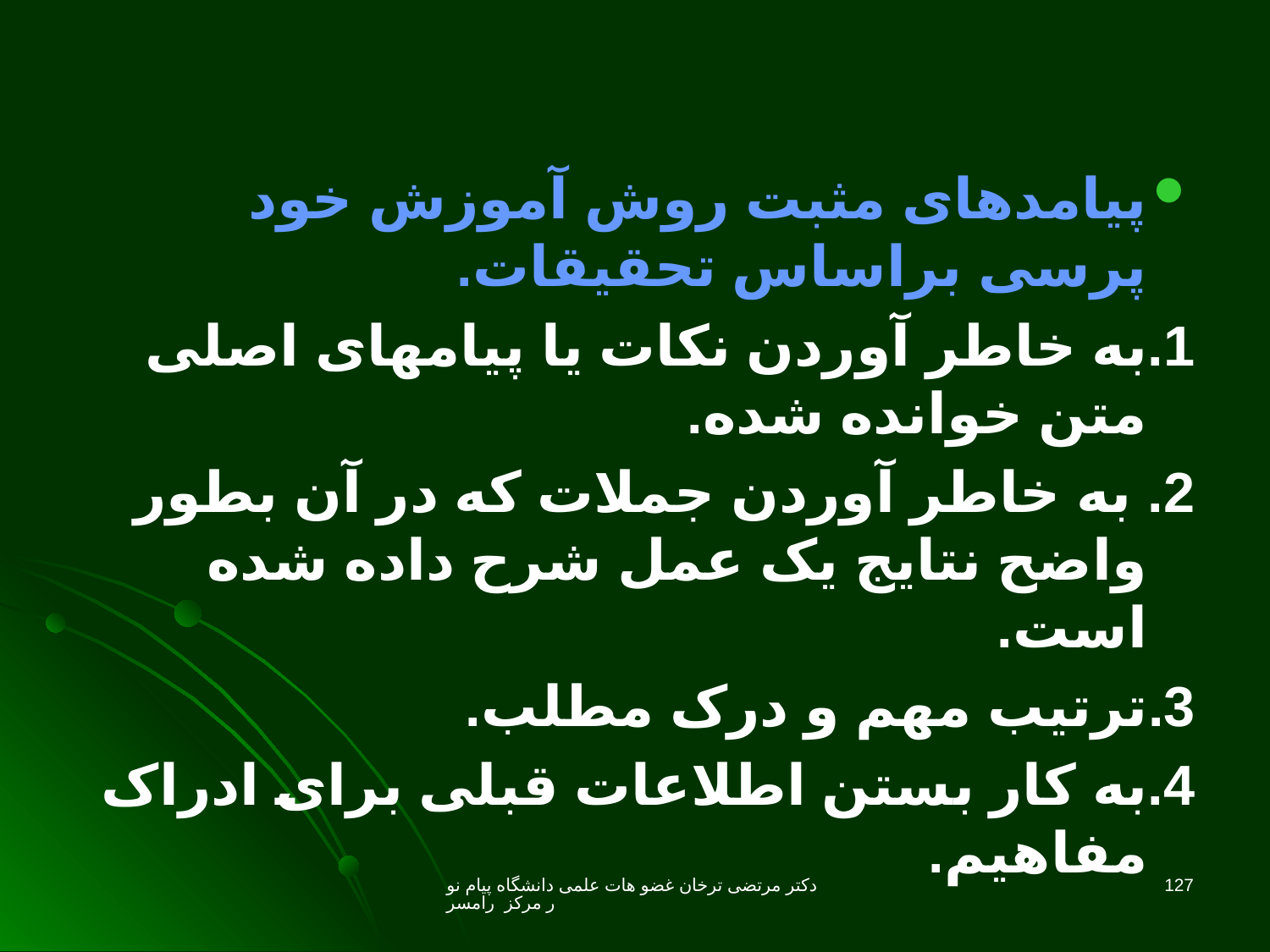

پیامدهای مثبت روش آموزش خود پرسی براساس تحقیقات.
1.به خاطر آوردن نکات یا پیامهای اصلی متن خوانده شده.
2. به خاطر آوردن جملات که در آن بطور واضح نتایج یک عمل شرح داده شده است.
3.ترتیب مهم و درک مطلب.
4.به کار بستن اطلاعات قبلی برای ادراک مفاهیم.
دکتر مرتضی ترخان غضو هات علمی دانشگاه پیام نور مرکز رامسر
127